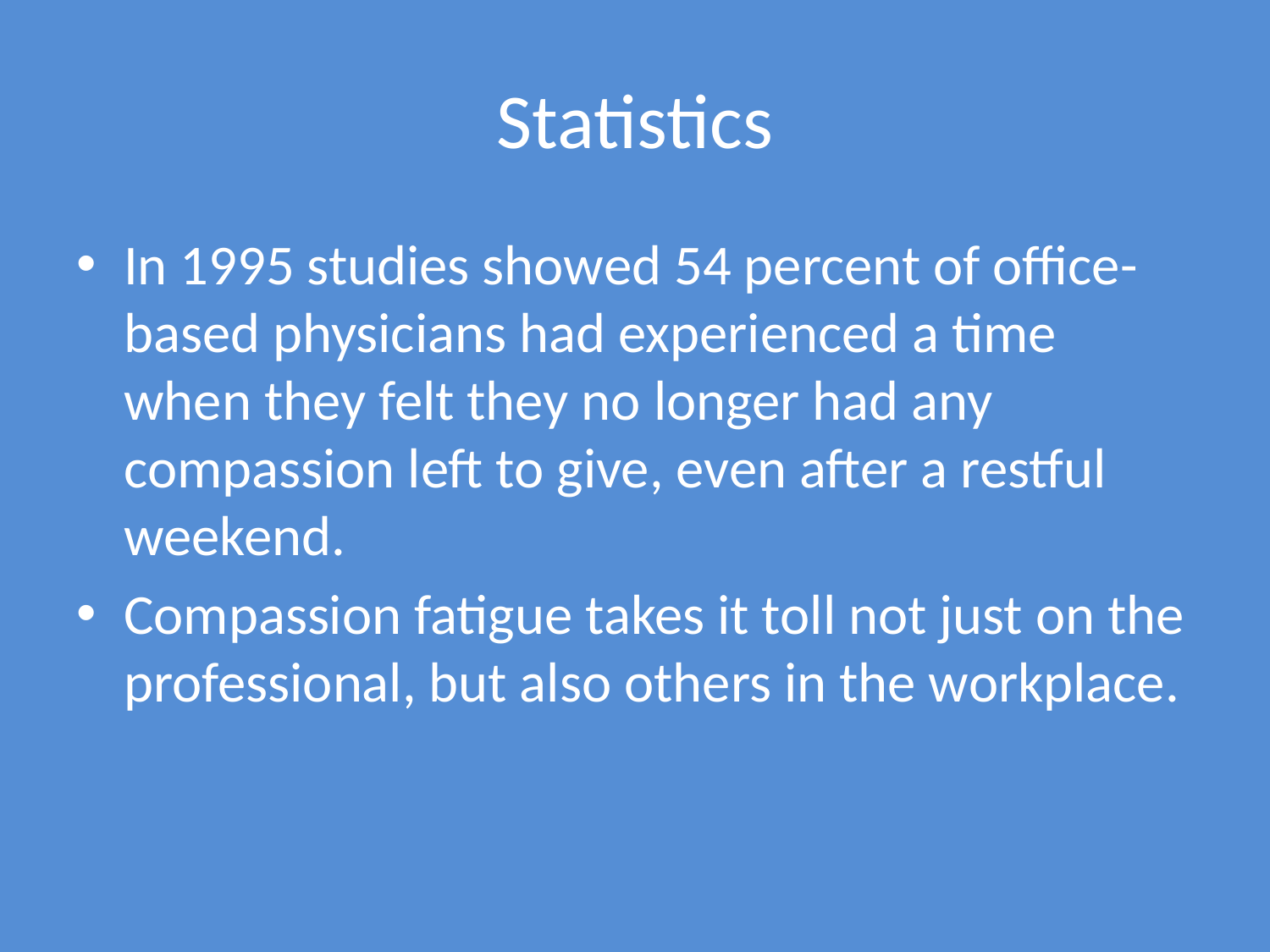

# Statistics
In 1995 studies showed 54 percent of office-based physicians had experienced a time when they felt they no longer had any compassion left to give, even after a restful weekend.
Compassion fatigue takes it toll not just on the professional, but also others in the workplace.